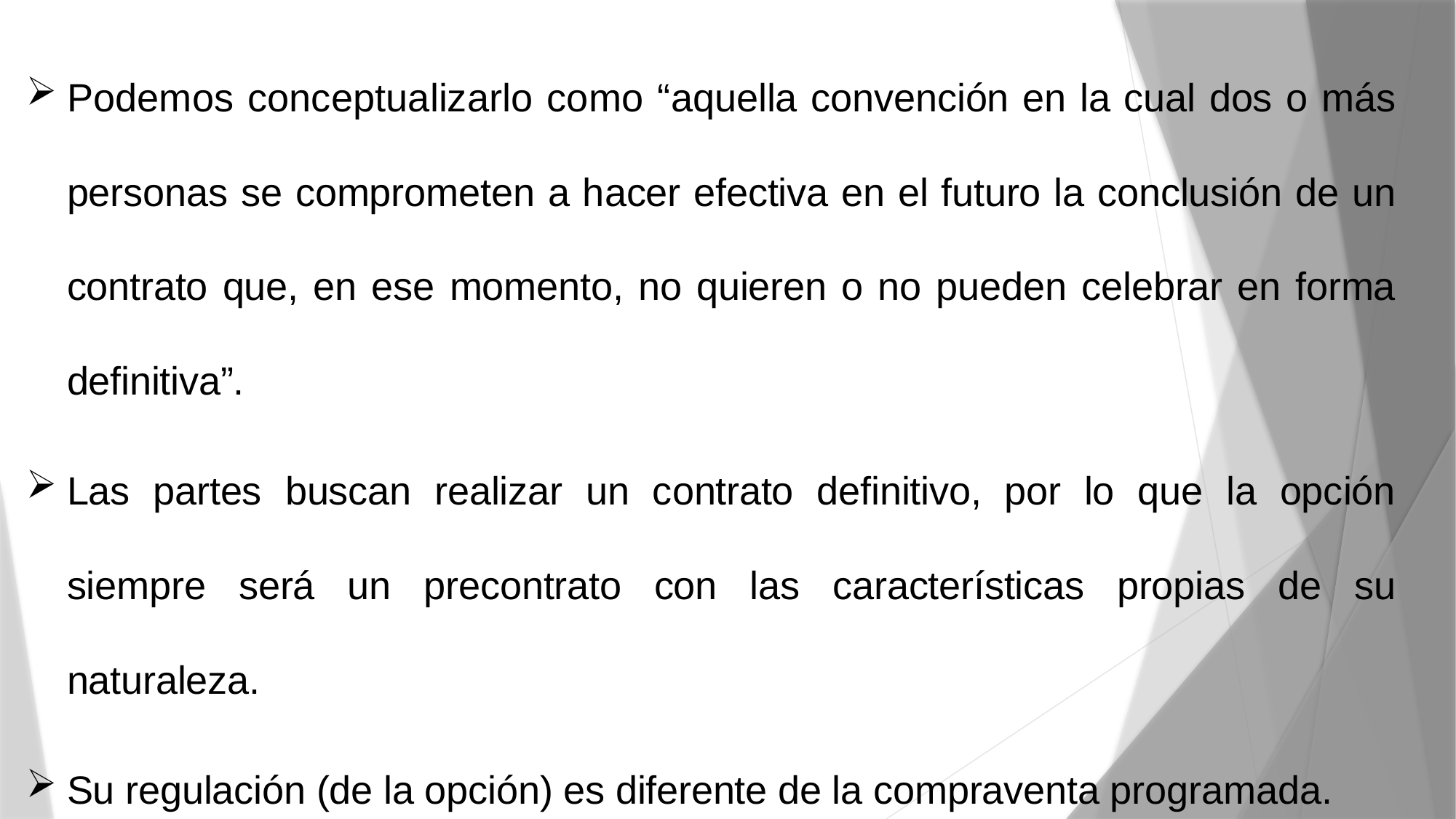

Podemos conceptualizarlo como “aquella convención en la cual dos o más personas se comprometen a hacer efectiva en el futuro la conclusión de un contrato que, en ese momento, no quieren o no pueden celebrar en forma definitiva”.
Las partes buscan realizar un contrato definitivo, por lo que la opción siempre será un precontrato con las características propias de su naturaleza.
Su regulación (de la opción) es diferente de la compraventa programada.